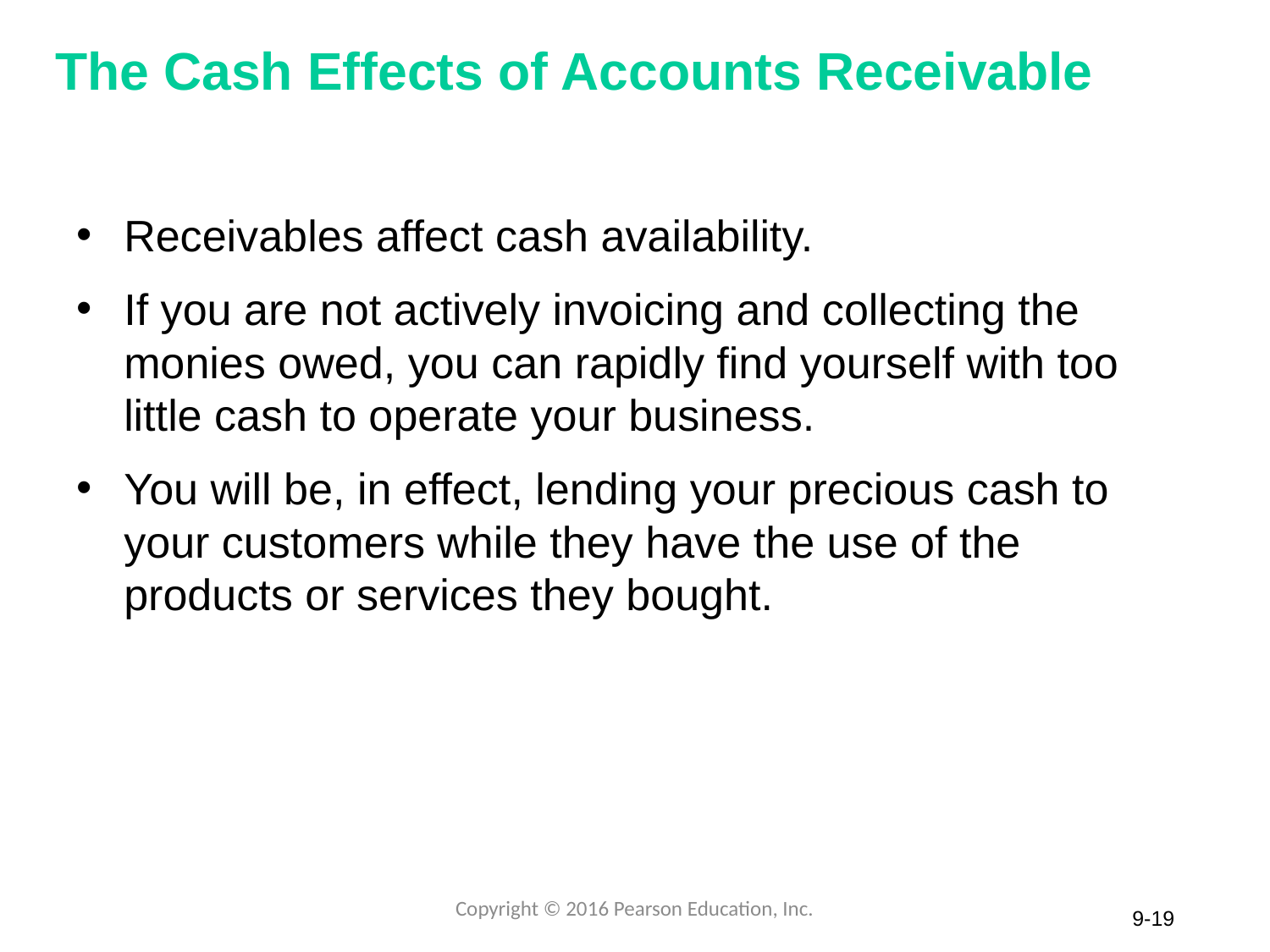

# The Cash Effects of Accounts Receivable
Receivables affect cash availability.

If you are not actively invoicing and collecting the monies owed, you can rapidly find yourself with too little cash to operate your business.

You will be, in effect, lending your precious cash to your customers while they have the use of the products or services they bought.

Copyright © 2016 Pearson Education, Inc.